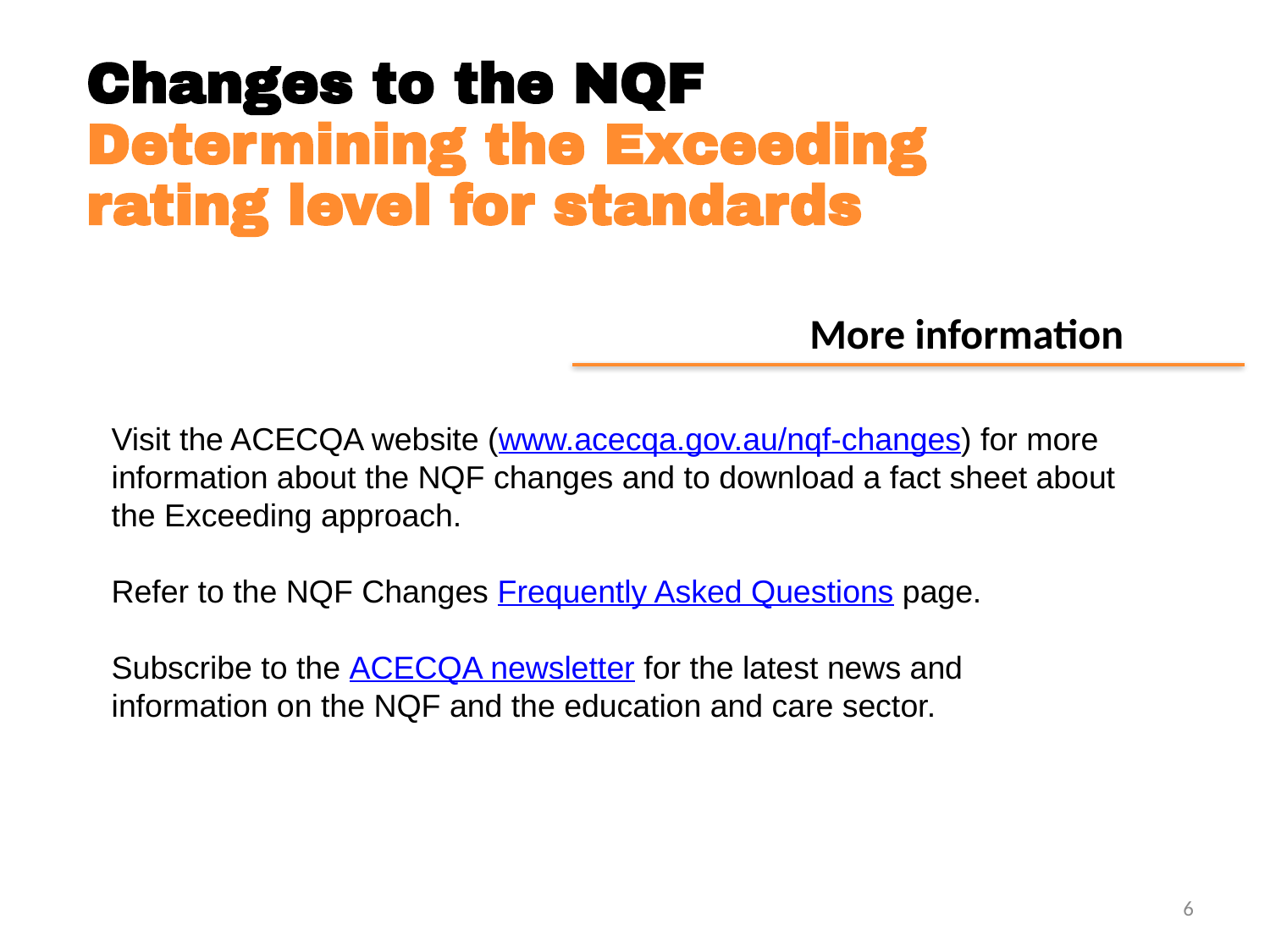

Changes to the NQF
Determining the Exceeding rating level for standards
More information
Visit the ACECQA website (www.acecqa.gov.au/nqf-changes) for more information about the NQF changes and to download a fact sheet about the Exceeding approach.
Refer to the NQF Changes Frequently Asked Questions page.

Subscribe to the ACECQA newsletter for the latest news and information on the NQF and the education and care sector.

6